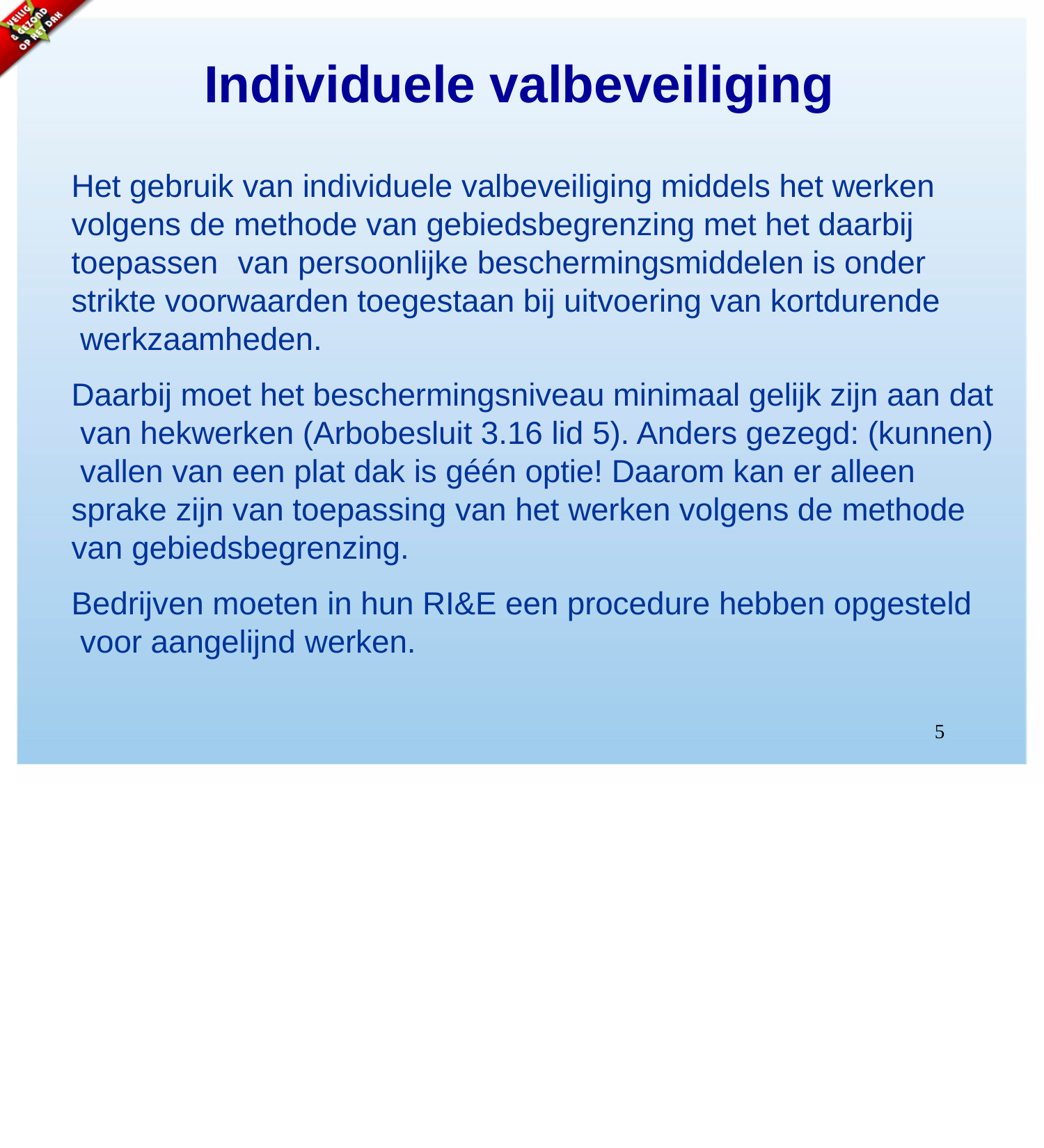

# Individuele valbeveiliging
Het gebruik van individuele valbeveiliging middels het werken  volgens de methode van gebiedsbegrenzing met het daarbij  toepassen	van persoonlijke beschermingsmiddelen is onder  strikte voorwaarden toegestaan bij uitvoering van kortdurende  werkzaamheden.
Daarbij moet het beschermingsniveau minimaal gelijk zijn aan dat  van hekwerken (Arbobesluit 3.16 lid 5). Anders gezegd: (kunnen)  vallen van een plat dak is géén optie! Daarom kan er alleen  sprake zijn van toepassing van het werken volgens de methode  van gebiedsbegrenzing.
Bedrijven moeten in hun RI&E een procedure hebben opgesteld  voor aangelijnd werken.
5